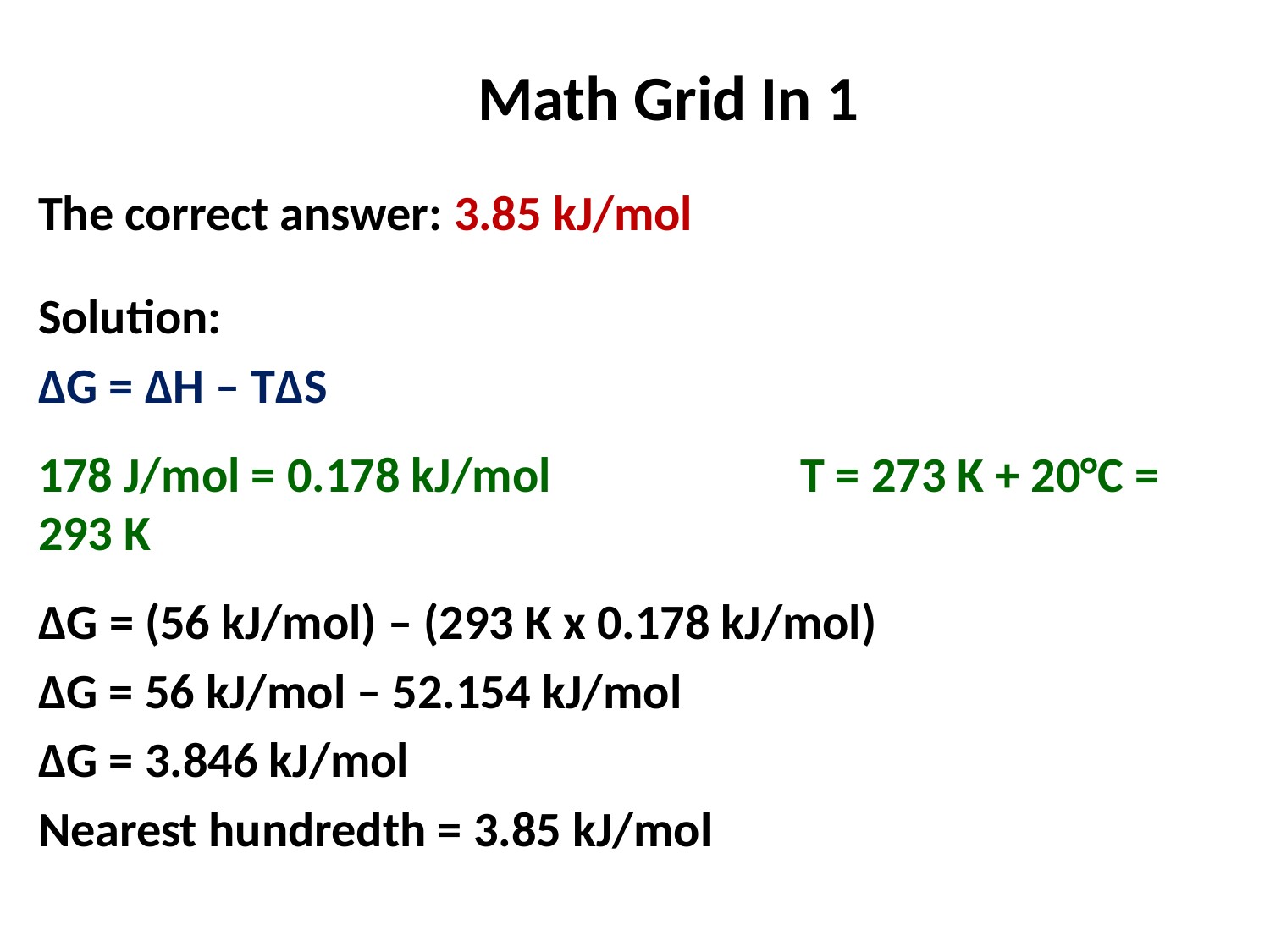

# Math Grid In 1
The correct answer: 3.85 kJ/mol

Solution:
ΔG = ΔH – TΔS

178 J/mol = 0.178 kJ/mol		T = 273 K + 20°C = 293 K

ΔG = (56 kJ/mol) – (293 K x 0.178 kJ/mol)
ΔG = 56 kJ/mol – 52.154 kJ/mol
ΔG = 3.846 kJ/mol
Nearest hundredth = 3.85 kJ/mol